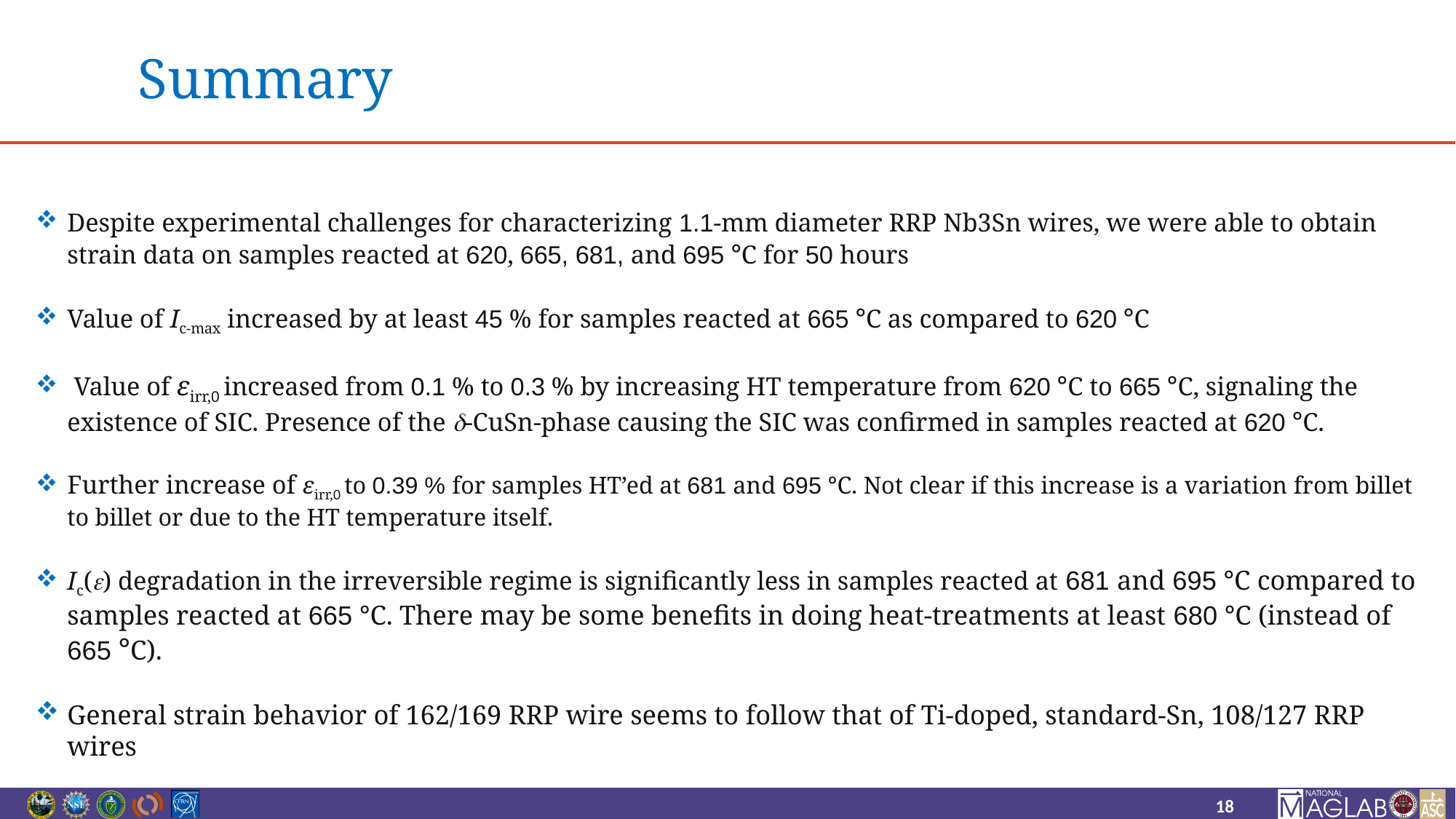

# Summary
Despite experimental challenges for characterizing 1.1-mm diameter RRP Nb3Sn wires, we were able to obtain strain data on samples reacted at 620, 665, 681, and 695 °C for 50 hours
Value of Ic-max increased by at least 45 % for samples reacted at 665 °C as compared to 620 °C
 Value of εirr,0 increased from 0.1 % to 0.3 % by increasing HT temperature from 620 °C to 665 °C, signaling the existence of SIC. Presence of the δ-CuSn-phase causing the SIC was confirmed in samples reacted at 620 °C.
Further increase of εirr,0 to 0.39 % for samples HT’ed at 681 and 695 °C. Not clear if this increase is a variation from billet to billet or due to the HT temperature itself.
Ic(ε) degradation in the irreversible regime is significantly less in samples reacted at 681 and 695 °C compared to samples reacted at 665 °C. There may be some benefits in doing heat-treatments at least 680 °C (instead of 665 °C).
General strain behavior of 162/169 RRP wire seems to follow that of Ti-doped, standard-Sn, 108/127 RRP wires
18